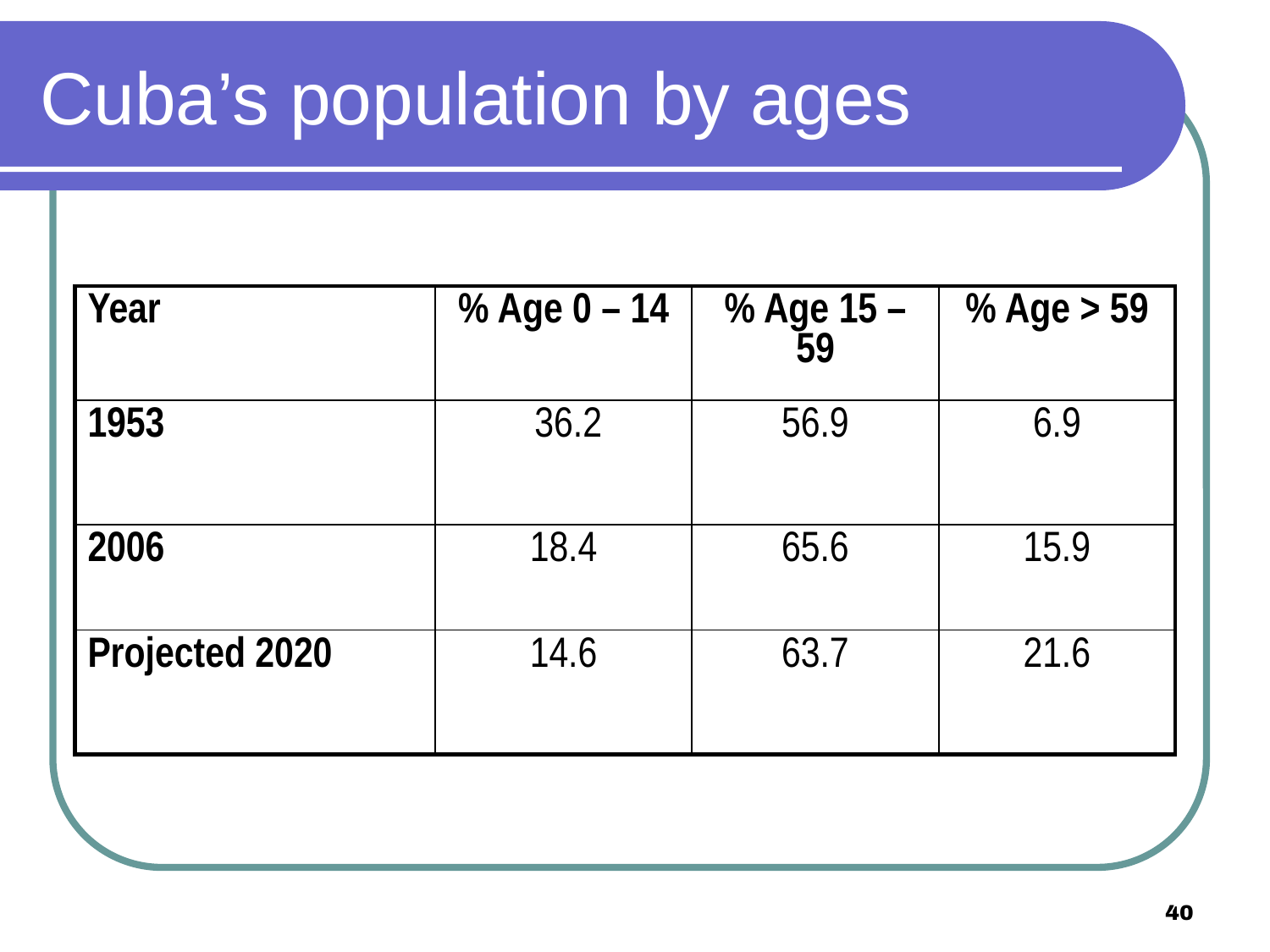

# Cuba’s population by ages
| Year | % Age 0 – 14 | % Age 15 – 59 | % Age > 59 |
| --- | --- | --- | --- |
| 1953 | 36.2 | 56.9 | 6.9 |
| 2006 | 18.4 | 65.6 | 15.9 |
| Projected 2020 | 14.6 | 63.7 | 21.6 |
40